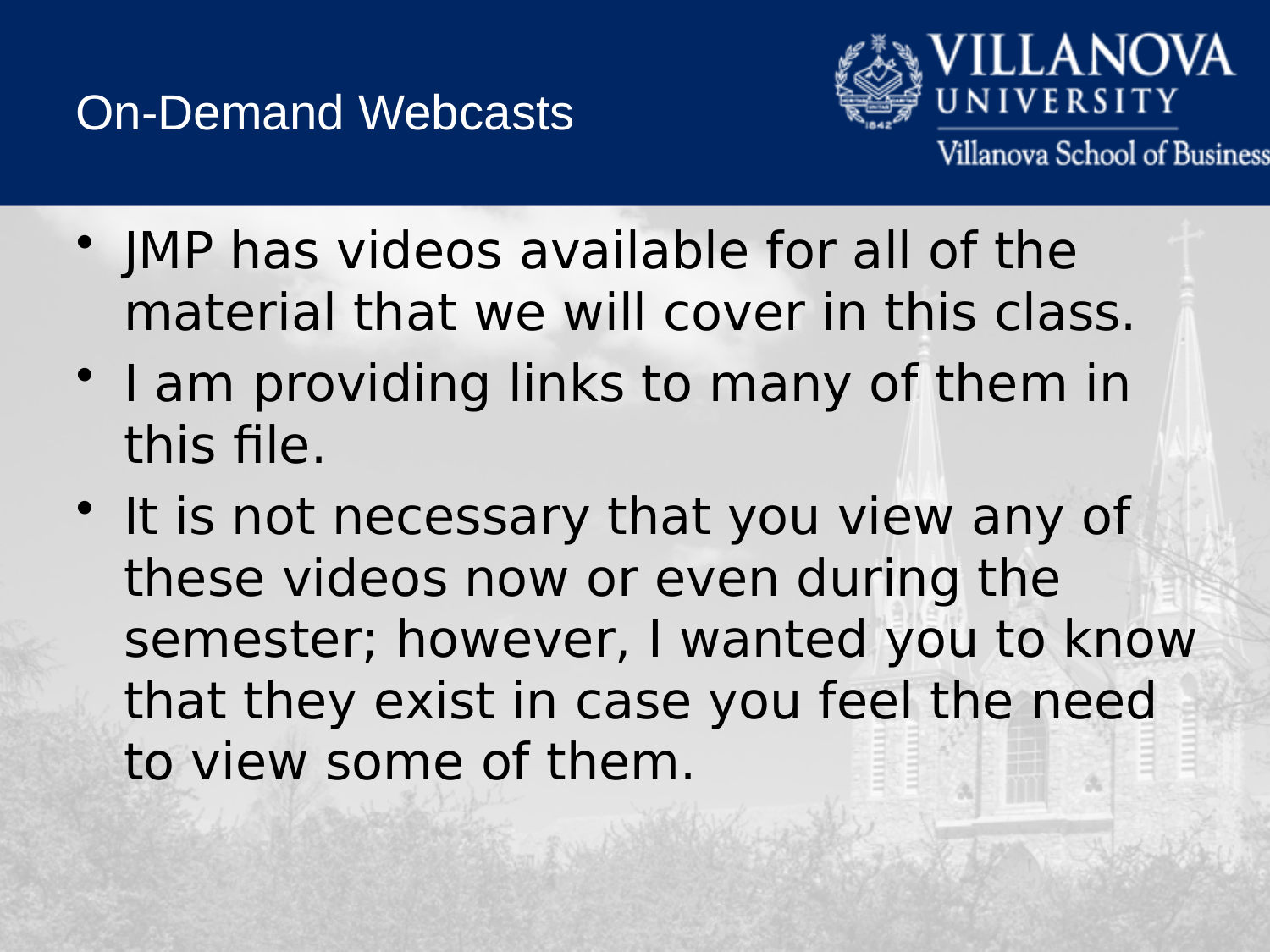

On-Demand Webcasts
JMP has videos available for all of the material that we will cover in this class.
I am providing links to many of them in this file.
It is not necessary that you view any of these videos now or even during the semester; however, I wanted you to know that they exist in case you feel the need to view some of them.